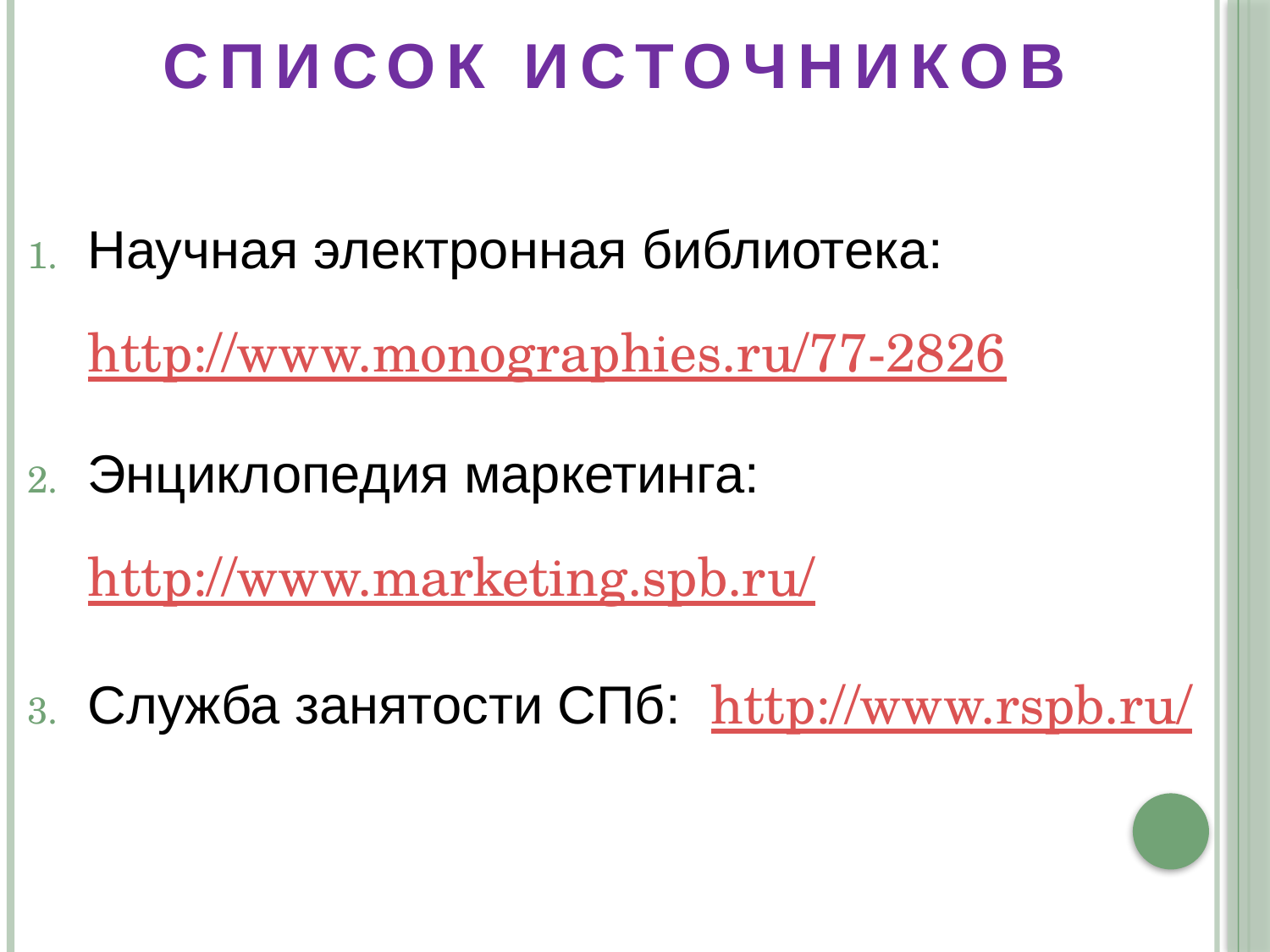

# СПИСОК ИСТОЧНИКОВ
Научная электронная библиотека: http://www.monographies.ru/77-2826
Энциклопедия маркетинга: http://www.marketing.spb.ru/
Служба занятости СПб:  http://www.rspb.ru/